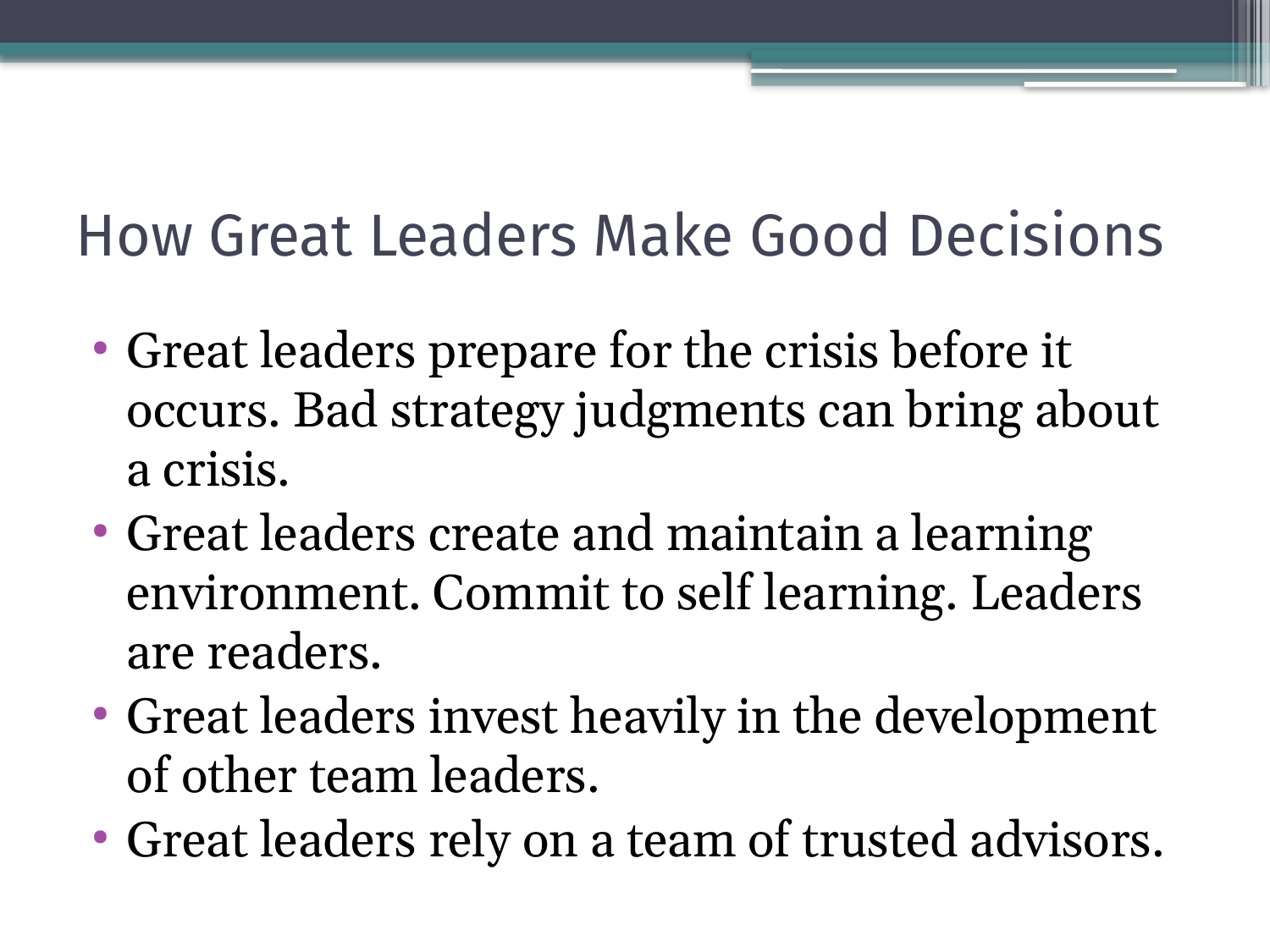

# How Great Leaders Make Good Decisions
Great leaders prepare for the crisis before it occurs. Bad strategy judgments can bring about a crisis.
Great leaders create and maintain a learning environment. Commit to self learning. Leaders are readers.
Great leaders invest heavily in the development of other team leaders.
Great leaders rely on a team of trusted advisors.